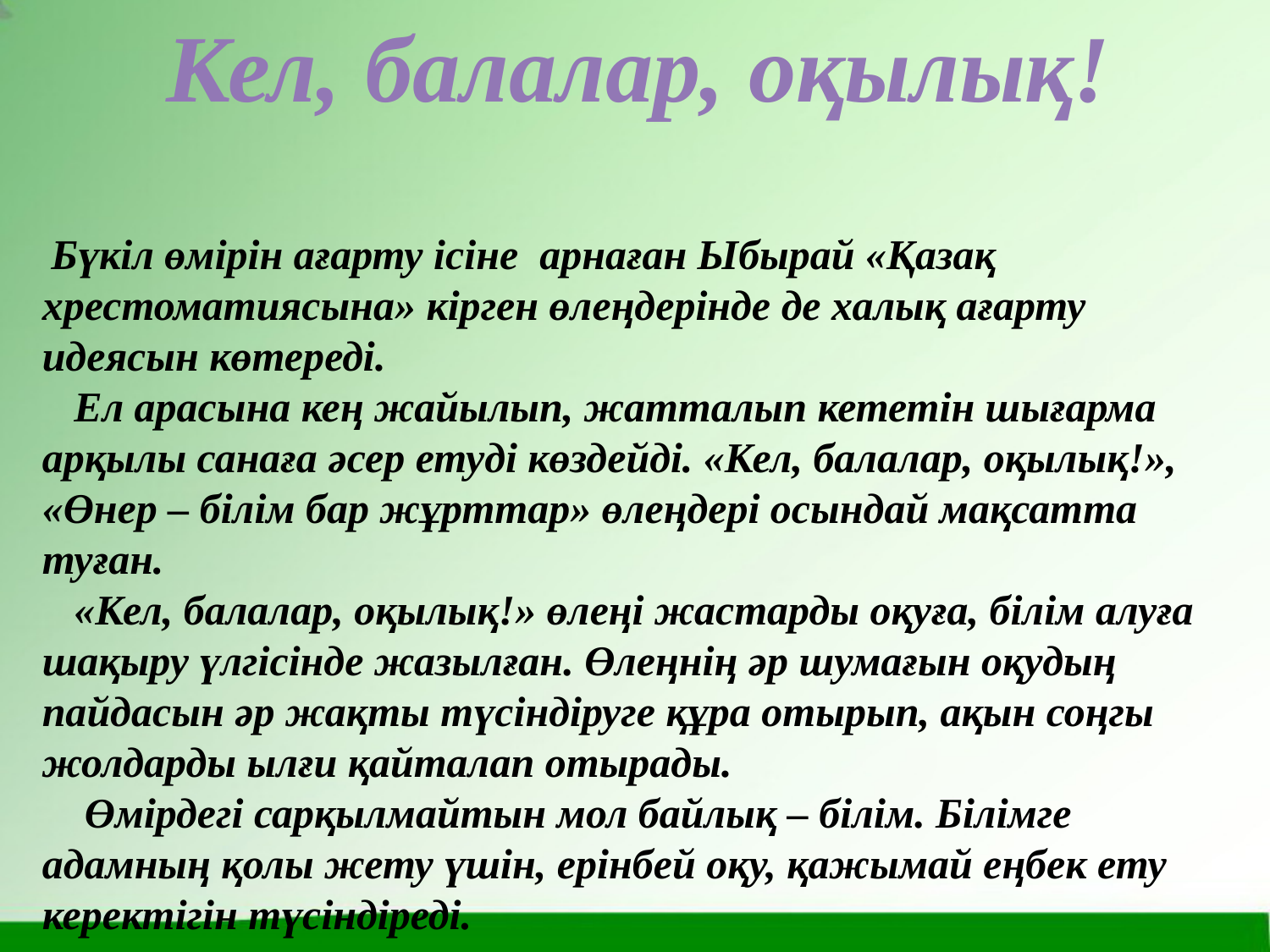

Кел, балалар, оқылық!
 Бүкіл өмірін ағарту ісіне  арнаған Ыбырай «Қазақ хрестоматиясына» кірген өлеңдерінде де халық ағарту идеясын көтереді.
   Ел арасына кең жайылып, жатталып кететін шығарма арқылы санаға әсер етуді көздейді. «Кел, балалар, оқылық!», «Өнер – білім бар жұрттар» өлеңдері осындай мақсатта туған.
   «Кел, балалар, оқылық!» өлеңі жастарды оқуға, білім алуға шақыру үлгісінде жазылған. Өлеңнің әр шумағын оқудың пайдасын әр жақты түсіндіруге құра отырып, ақын соңгы жолдарды ылғи қайталап отырады.
    Өмірдегі сарқылмайтын мол байлық – білім. Білімге адамның қолы жету үшін, ерінбей оқу, қажымай еңбек ету керектігін түсіндіреді.